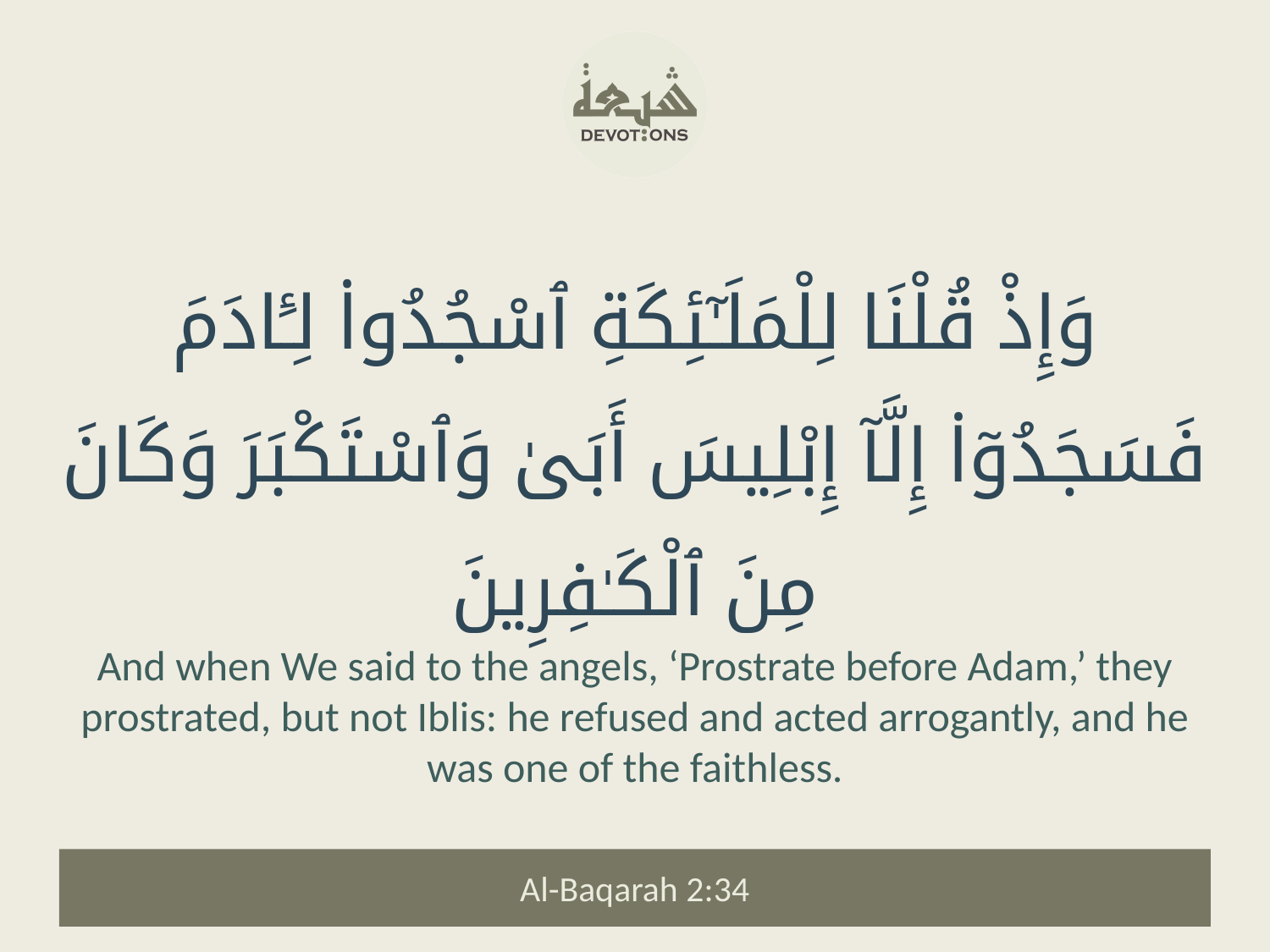

وَإِذْ قُلْنَا لِلْمَلَـٰٓئِكَةِ ٱسْجُدُوا۟ لِـَٔادَمَ فَسَجَدُوٓا۟ إِلَّآ إِبْلِيسَ أَبَىٰ وَٱسْتَكْبَرَ وَكَانَ مِنَ ٱلْكَـٰفِرِينَ
And when We said to the angels, ‘Prostrate before Adam,’ they prostrated, but not Iblis: he refused and acted arrogantly, and he was one of the faithless.
Al-Baqarah 2:34